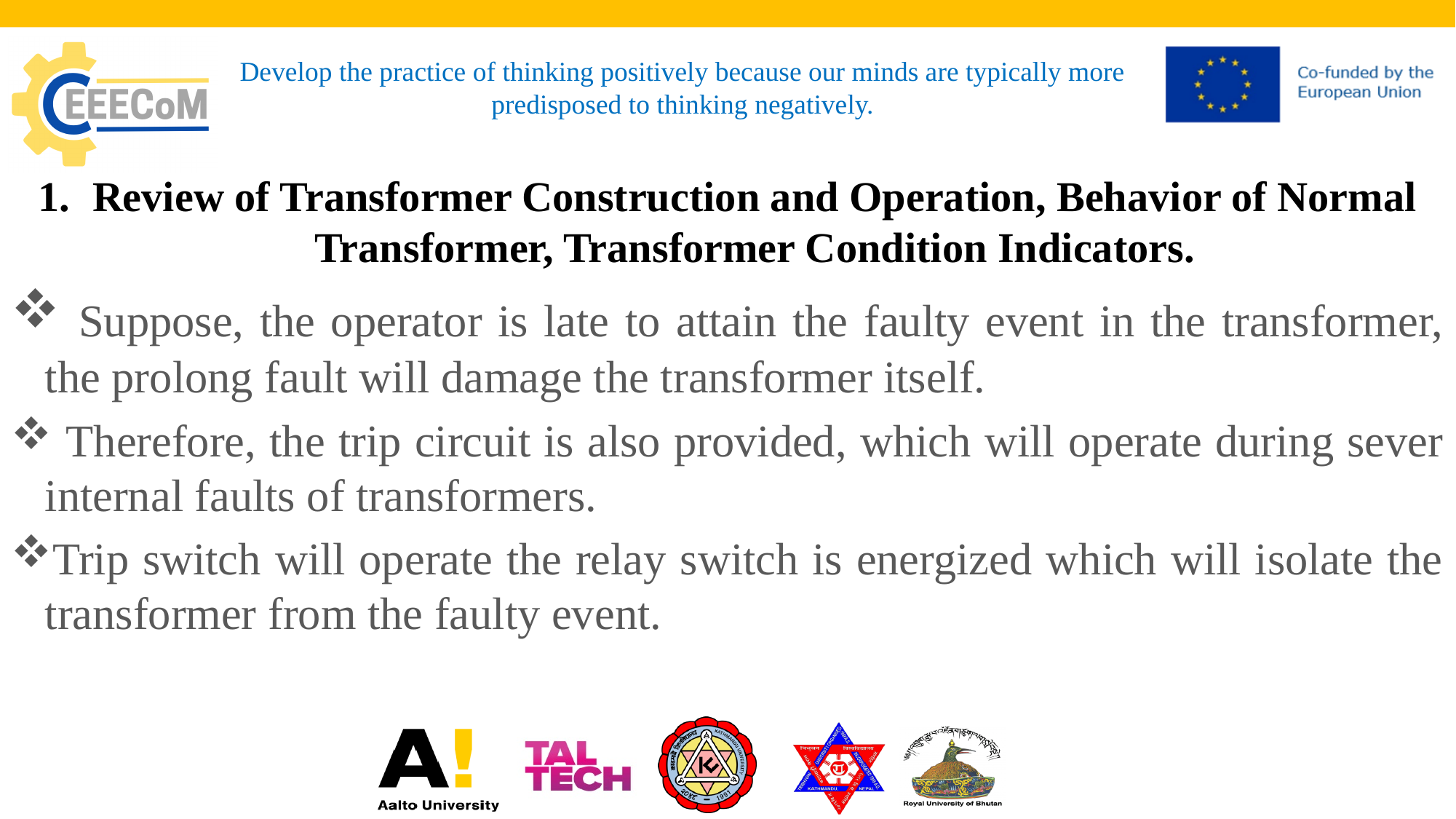

# Develop the practice of thinking positively because our minds are typically more predisposed to thinking negatively.
Review of Transformer Construction and Operation, Behavior of Normal Transformer, Transformer Condition Indicators.
 Suppose, the operator is late to attain the faulty event in the transformer, the prolong fault will damage the transformer itself.
 Therefore, the trip circuit is also provided, which will operate during sever internal faults of transformers.
Trip switch will operate the relay switch is energized which will isolate the transformer from the faulty event.